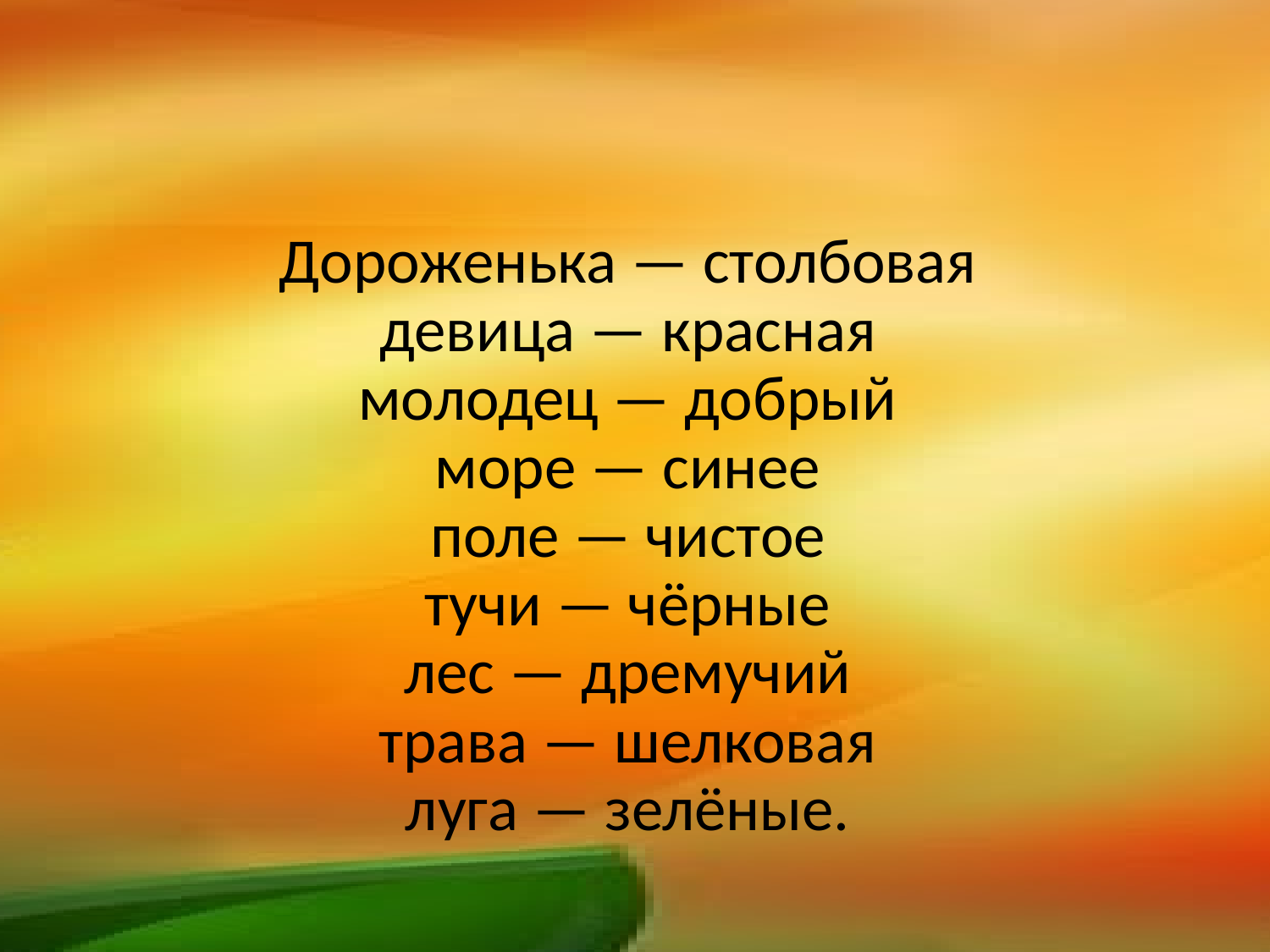

Дороженька — столбовая 
девица — красная 
молодец — добрый 
море — синее 
поле — чистое 
тучи — чёрные 
лес — дремучий 
трава — шелковая 
луга — зелёные.